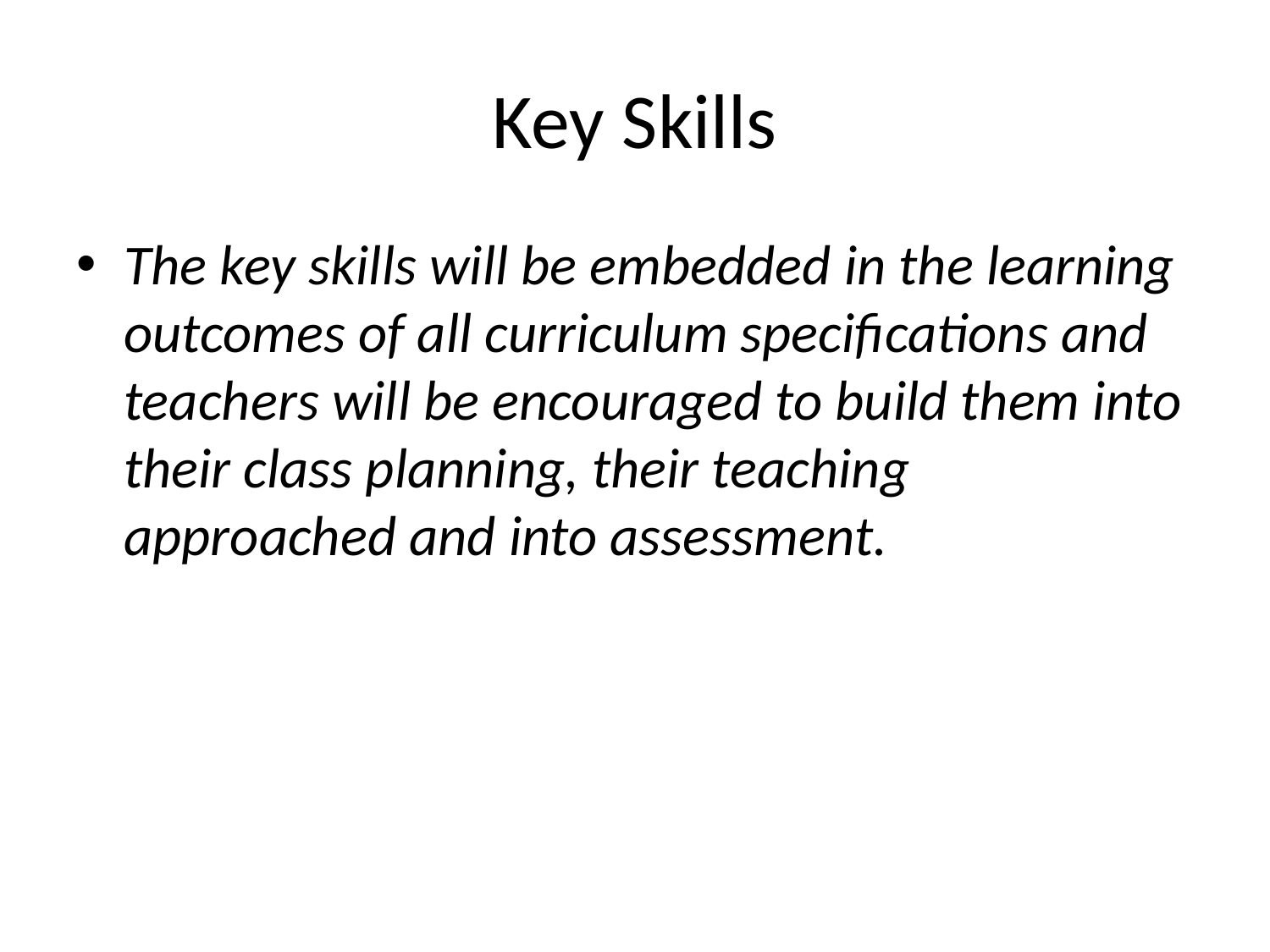

# Key Skills
The key skills will be embedded in the learning outcomes of all curriculum specifications and teachers will be encouraged to build them into their class planning, their teaching approached and into assessment.